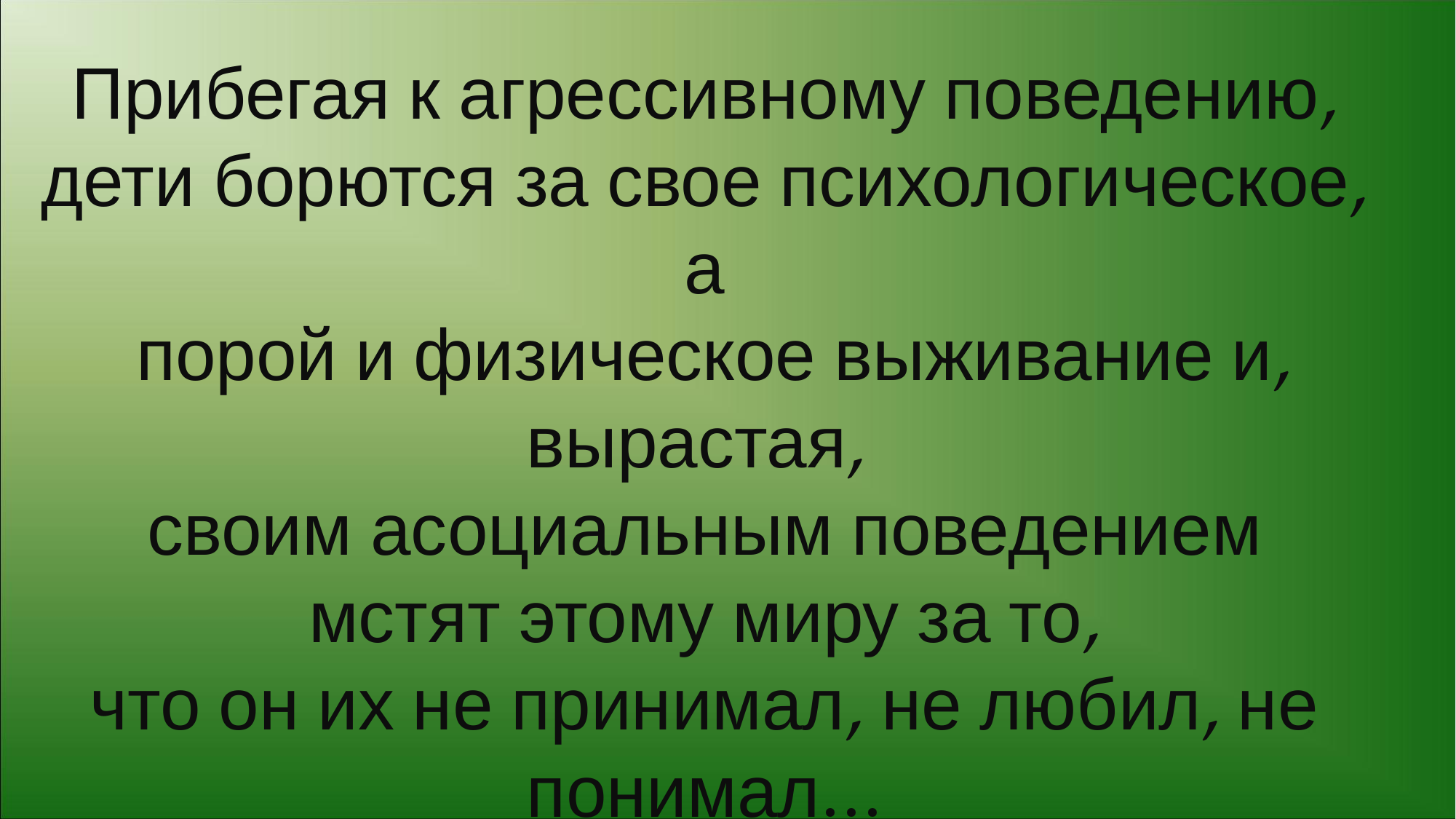

Прибегая к агрессивному поведению, дети борются за свое психологическое, а
 порой и физическое выживание и, вырастая,
своим асоциальным поведением
 мстят этому миру за то,
что он их не принимал, не любил, не понимал…